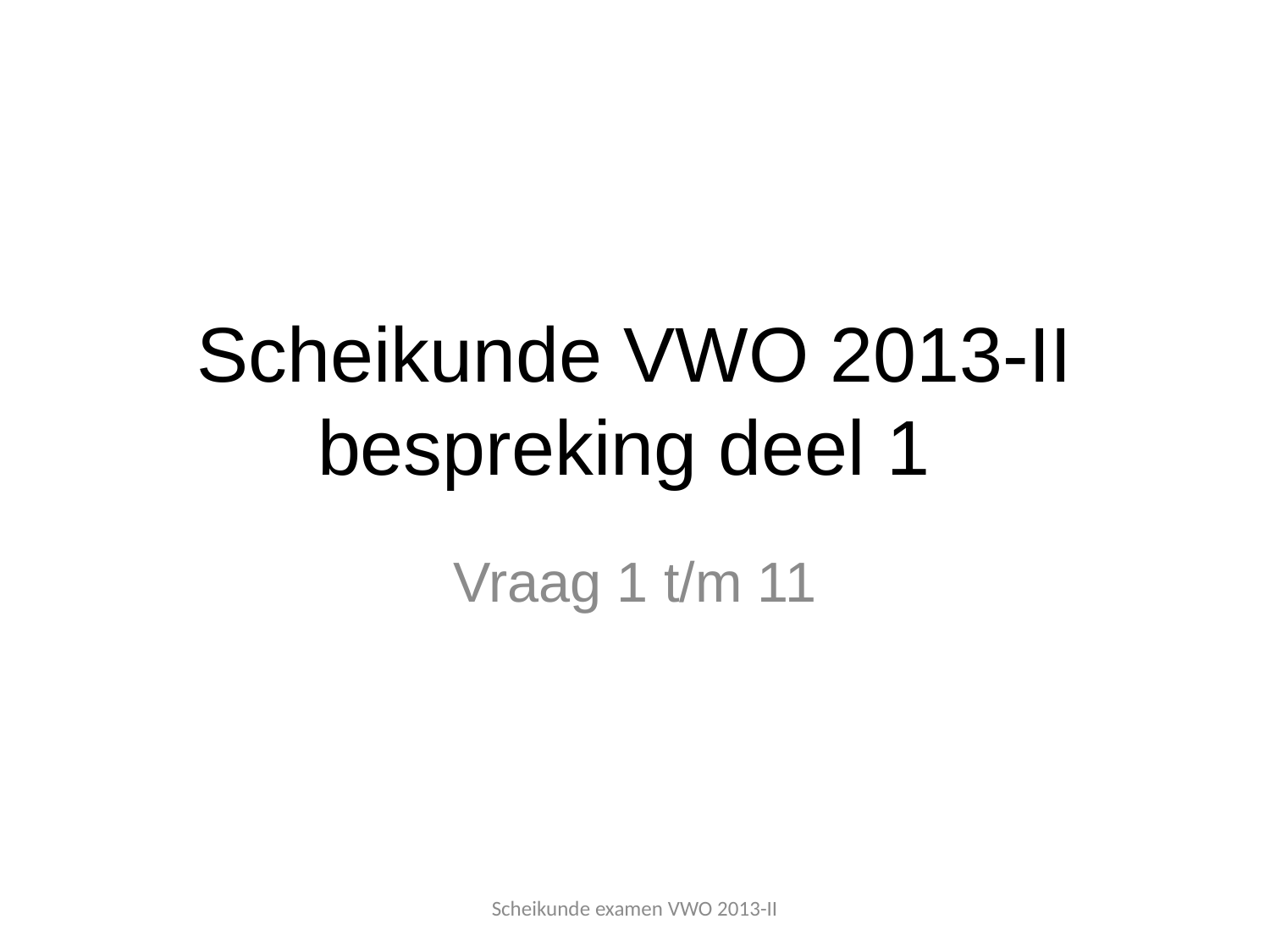

# Scheikunde VWO 2013-II bespreking deel 1
Vraag 1 t/m 11
Scheikunde examen VWO 2013-II